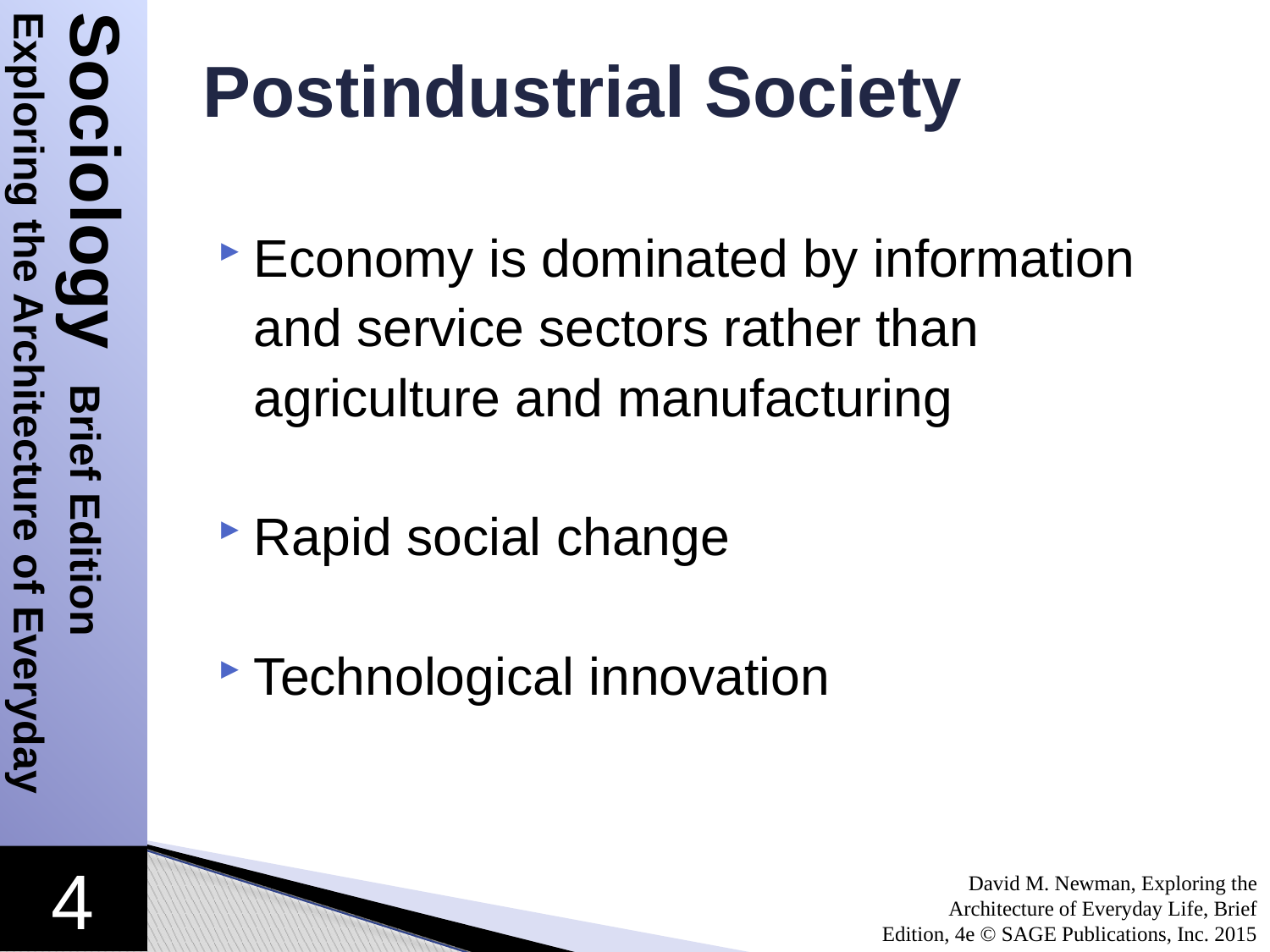

Postindustrial Society

Economy is dominated by information and service sectors rather than agriculture and manufacturing

Rapid social change

Technological innovation
David M. Newman, Exploring the Architecture of Everyday Life, Brief Edition, 4e © SAGE Publications, Inc. 2015